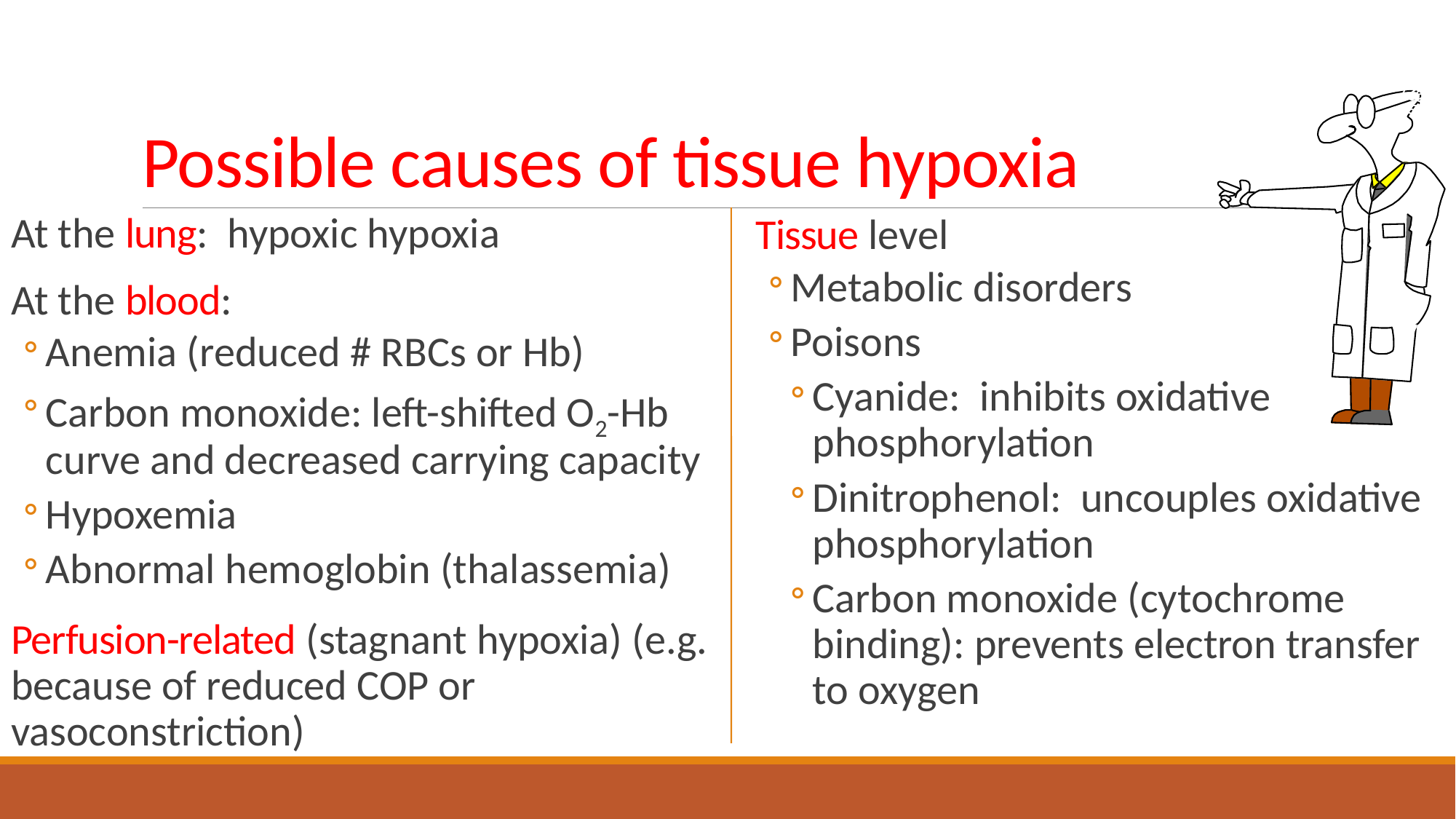

# Possible causes of tissue hypoxia

At the lung:  hypoxic hypoxia
At the blood:
Anemia (reduced # RBCs or Hb)
Carbon monoxide: left-shifted O2-Hb curve and decreased carrying capacity
Hypoxemia
Abnormal hemoglobin (thalassemia)
Perfusion-related (stagnant hypoxia) (e.g. because of reduced COP or vasoconstriction)
Tissue level
Metabolic disorders
Poisons
Cyanide:  inhibits oxidative phosphorylation
Dinitrophenol:  uncouples oxidative  phosphorylation
Carbon monoxide (cytochrome binding): prevents electron transfer to oxygen